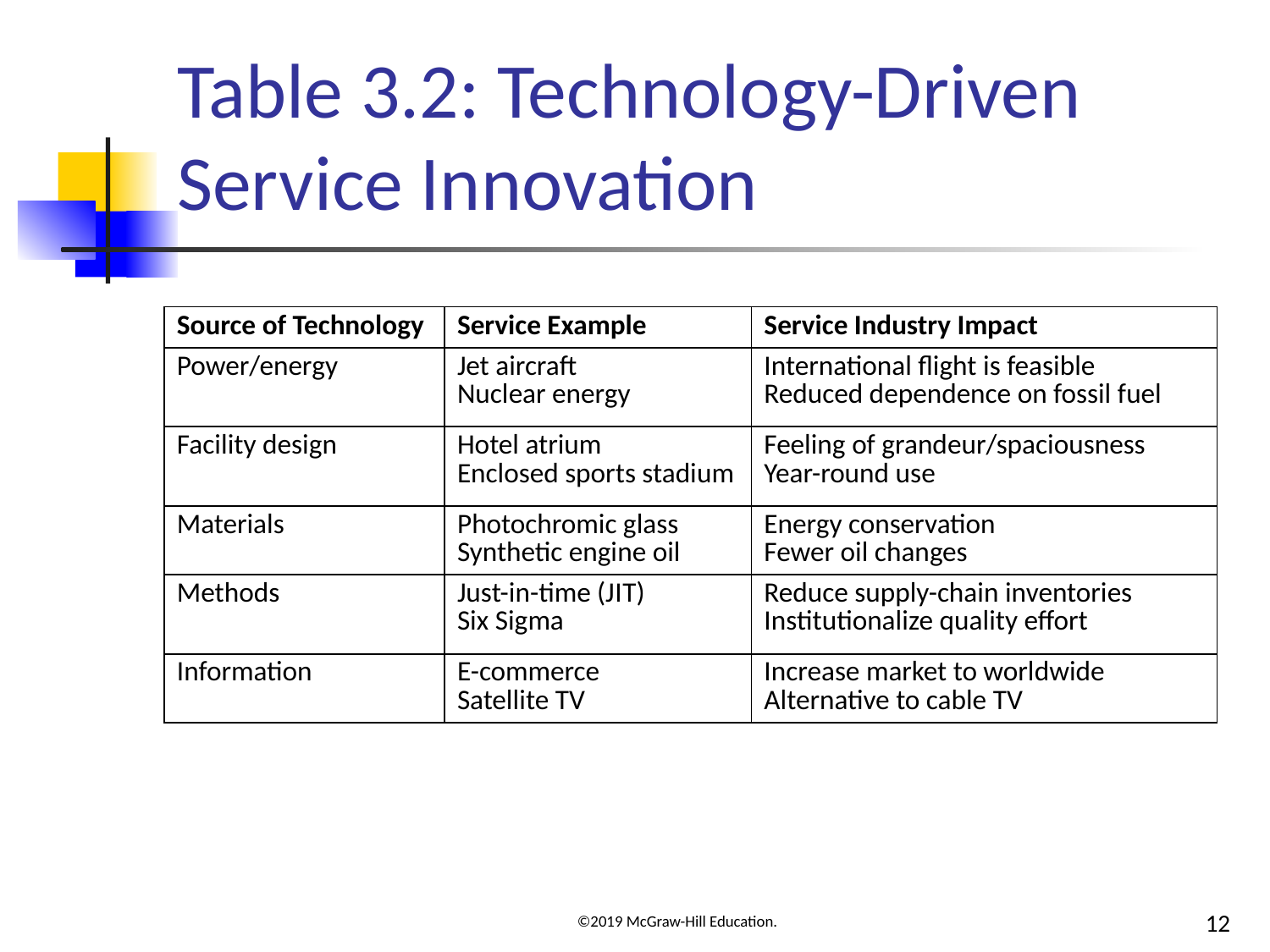

# Table 3.2: Technology-Driven Service Innovation
| Source of Technology | Service Example | Service Industry Impact |
| --- | --- | --- |
| Power/energy | Jet aircraft Nuclear energy | International flight is feasible Reduced dependence on fossil fuel |
| Facility design | Hotel atrium Enclosed sports stadium | Feeling of grandeur/spaciousness Year-round use |
| Materials | Photochromic glass Synthetic engine oil | Energy conservation Fewer oil changes |
| Methods | Just-in-time (J I T) Six Sigma | Reduce supply-chain inventories Institutionalize quality effort |
| Information | E-commerce Satellite TV | Increase market to worldwide Alternative to cable TV |